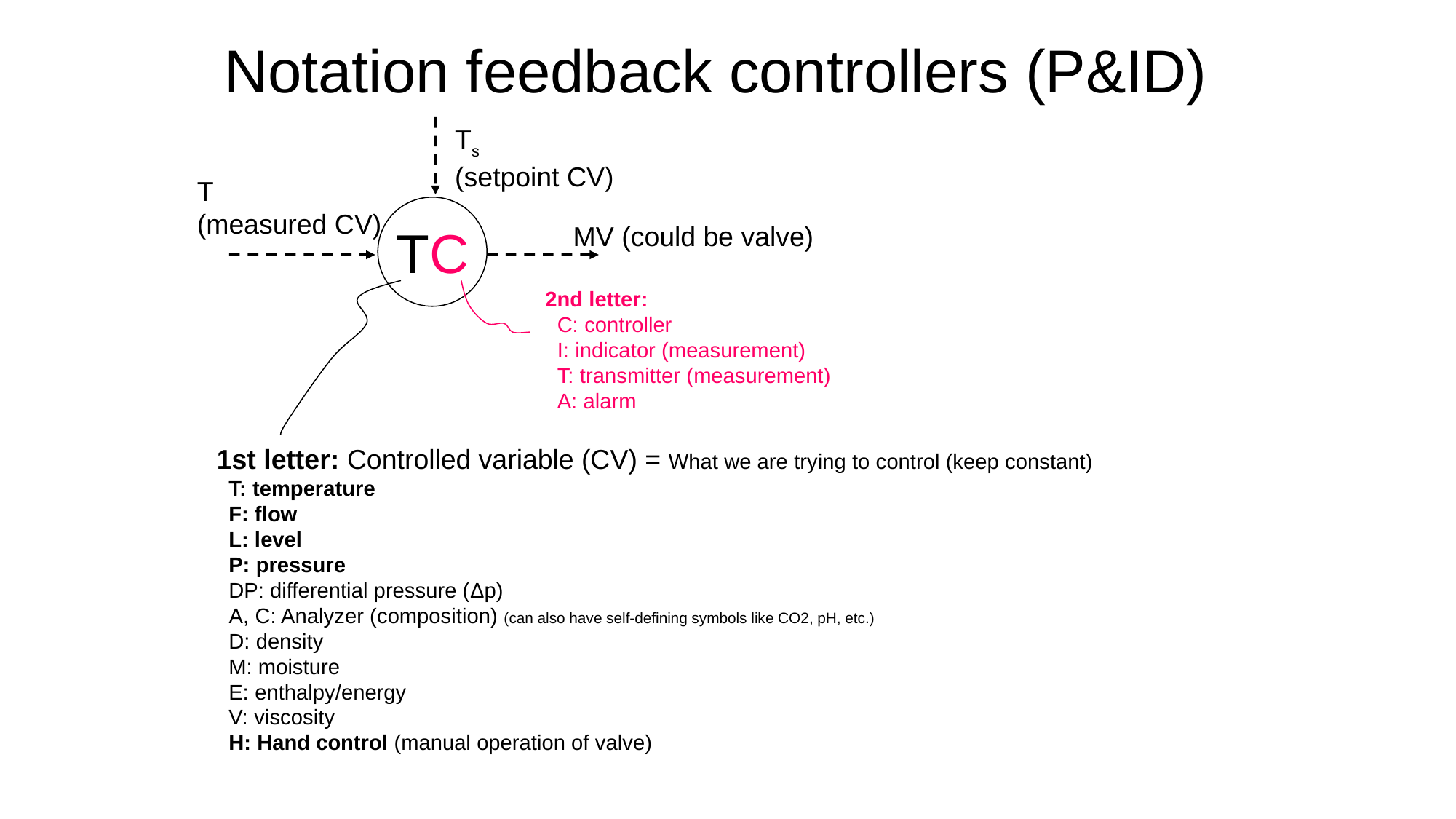

# Notation feedback controllers (P&ID)

Ts
(setpoint CV)
T
(measured CV)
TC
MV (could be valve)

2nd letter:
  C: controller
  I: indicator (measurement)
  T: transmitter (measurement)
  A: alarm

1st letter: Controlled variable (CV) = What we are trying to control (keep constant)
  T: temperature
  F: flow
  L: level
  P: pressure
  DP: differential pressure (Δp)
  A, C: Analyzer (composition) (can also have self-defining symbols like CO2, pH, etc.)
  D: density
  M: moisture
  E: enthalpy/energy
  V: viscosity
  H: Hand control (manual operation of valve)